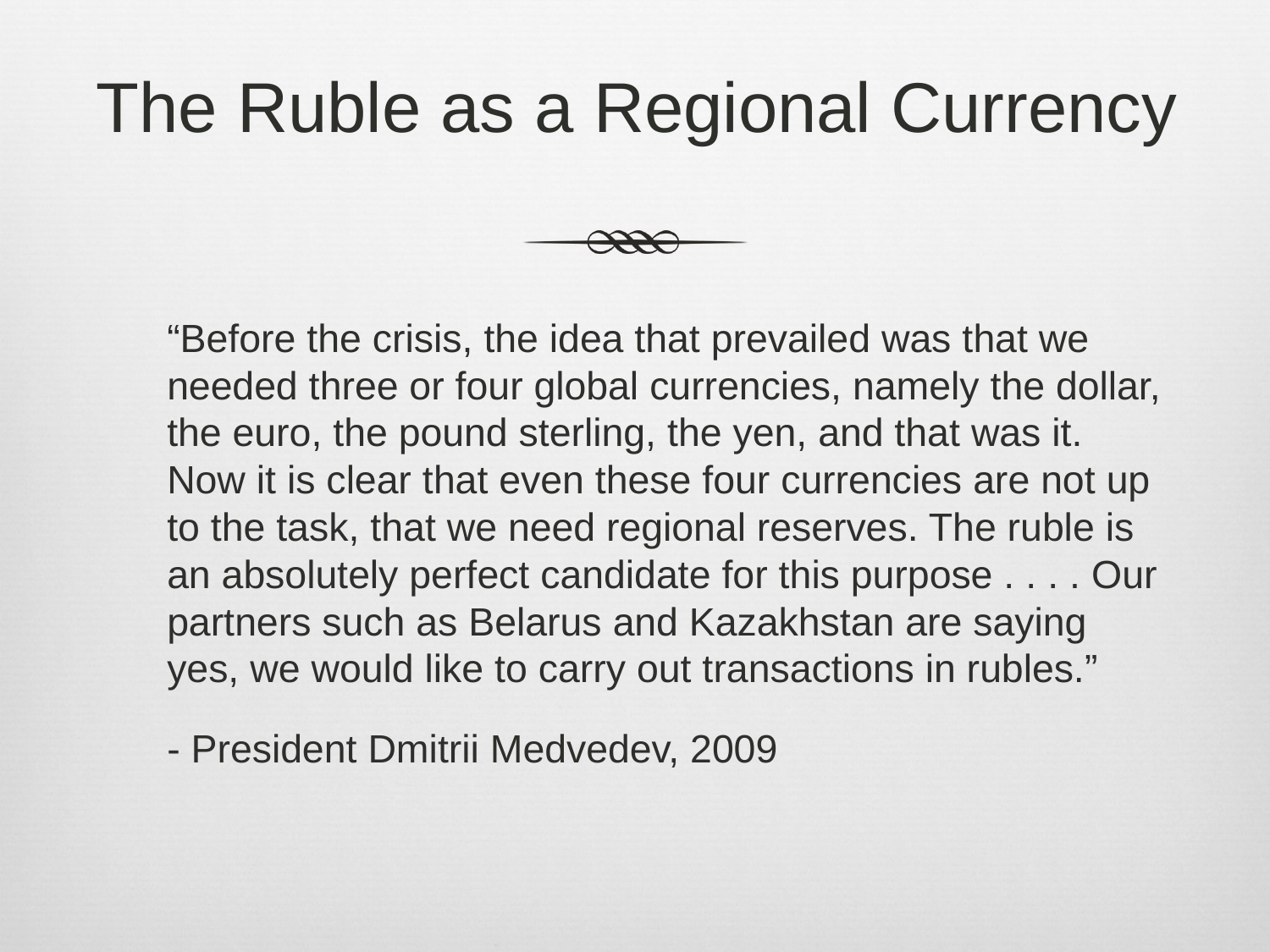

# The Ruble as a Regional Currency
	“Before the crisis, the idea that prevailed was that we needed three or four global currencies, namely the dollar, the euro, the pound sterling, the yen, and that was it. Now it is clear that even these four currencies are not up to the task, that we need regional reserves. The ruble is an absolutely perfect candidate for this purpose . . . . Our partners such as Belarus and Kazakhstan are saying yes, we would like to carry out transactions in rubles.”
				- President Dmitrii Medvedev, 2009